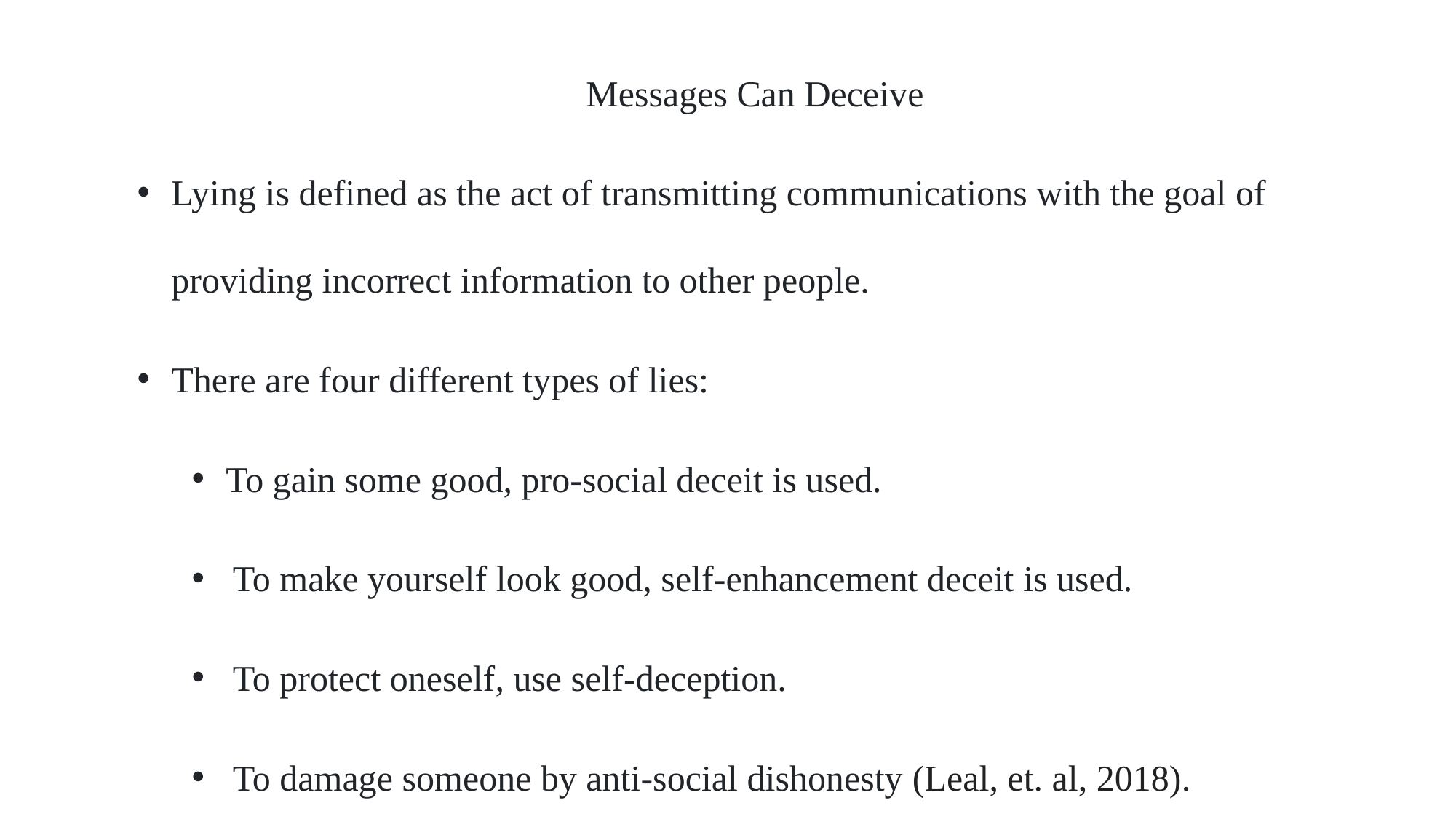

Messages Can Deceive
Lying is defined as the act of transmitting communications with the goal of providing incorrect information to other people.
There are four different types of lies:
To gain some good, pro-social deceit is used.
To make yourself look good, self-enhancement deceit is used.
To protect oneself, use self-deception.
To damage someone by anti-social dishonesty (Leal, et. al, 2018).